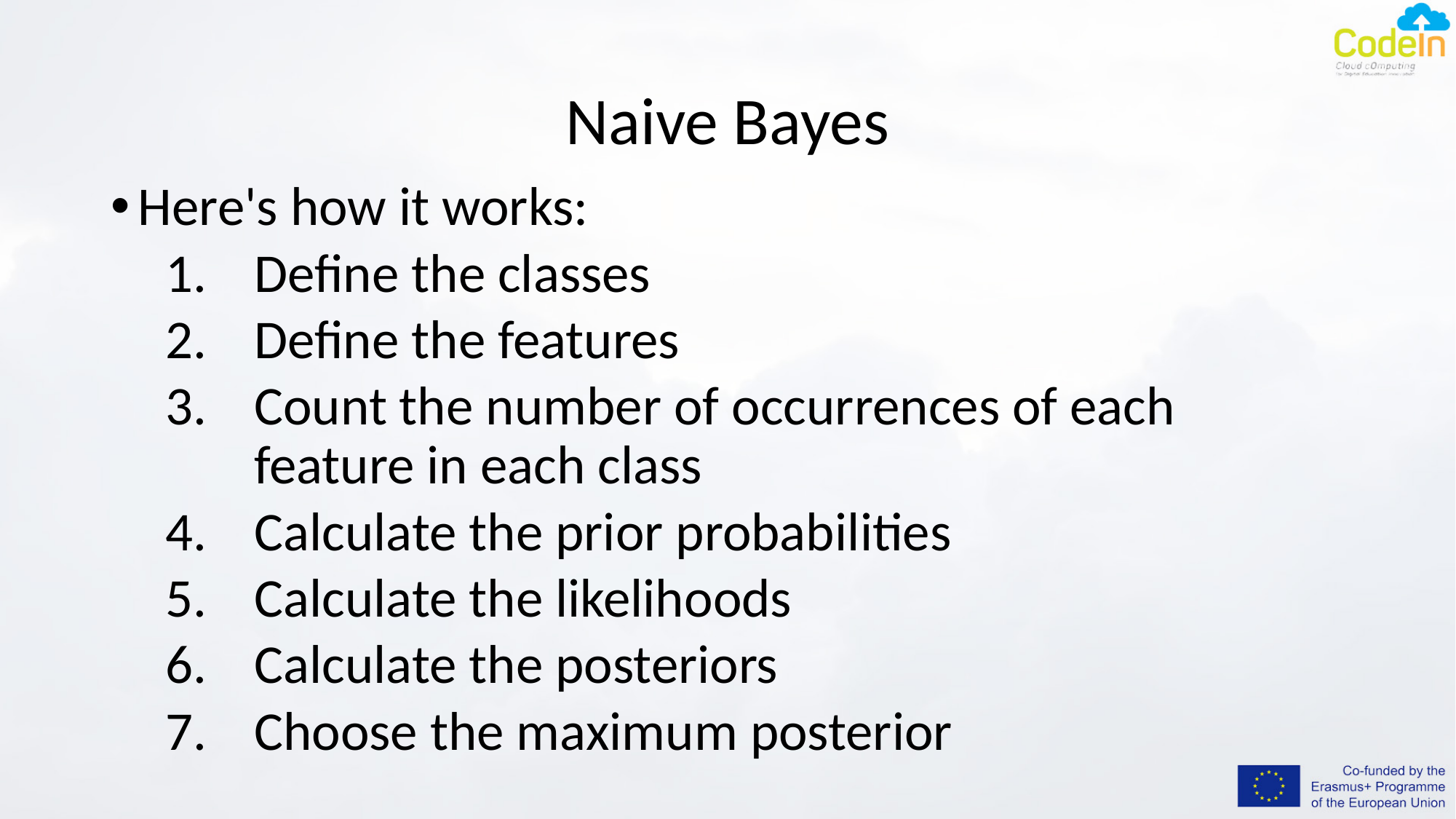

# Naive Bayes
Here's how it works:
Define the classes
Define the features
Count the number of occurrences of each feature in each class
Calculate the prior probabilities
Calculate the likelihoods
Calculate the posteriors
Choose the maximum posterior